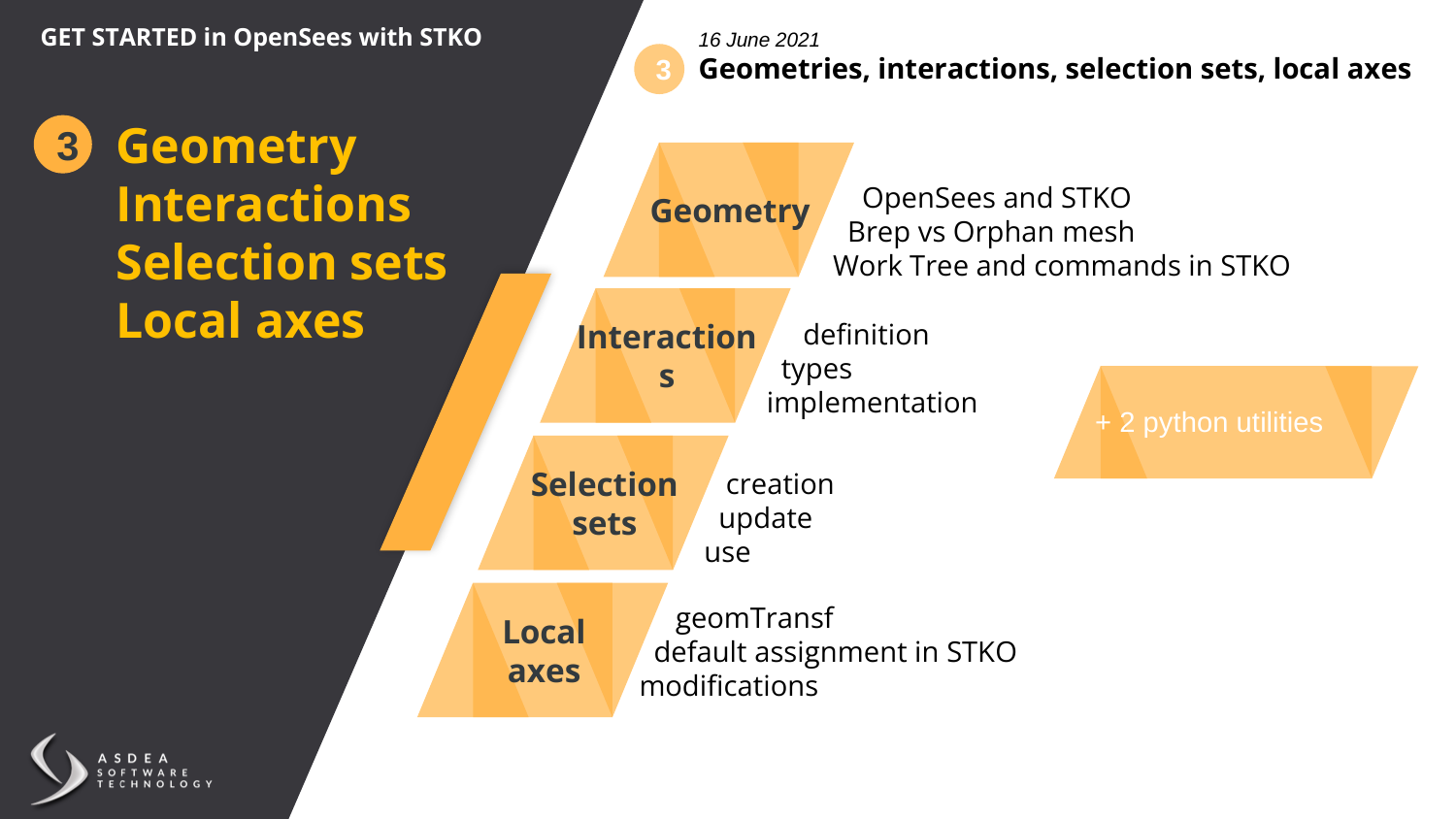

GET STARTED in OpenSees with STKO
16 June 2021
Geometries, interactions, selection sets, local axes
3
Geometry
Interactions
Selection sets
Local axes
3

Geometry

    OpenSees and STKO
  Brep vs Orphan mesh
Work Tree and commands in STKO

Interactions

     definition
  types
implementation

+ 2 python utilities

Selection
sets

   creation
  update
use

Local
axes

     geomTransf
  default assignment in STKO
modifications